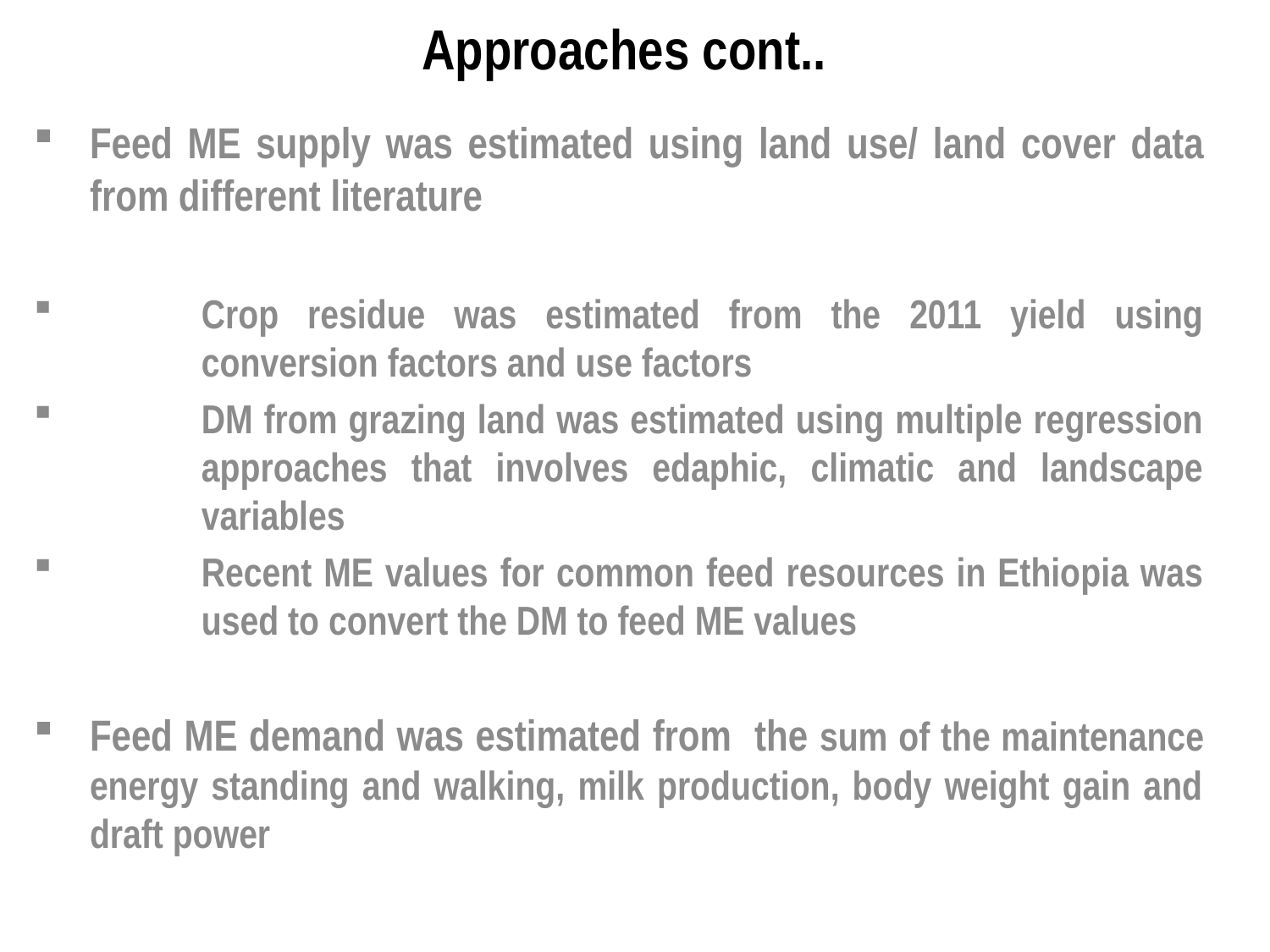

# Approaches cont..

Feed ME supply was estimated using land use/ land cover data from different literature

Crop residue was estimated from the 2011 yield using conversion factors and use factors
DM from grazing land was estimated using multiple regression approaches that involves edaphic, climatic and landscape variables
Recent ME values for common feed resources in Ethiopia was used to convert the DM to feed ME values

Feed ME demand was estimated from  the sum of the maintenance energy standing and walking, milk production, body weight gain and draft power